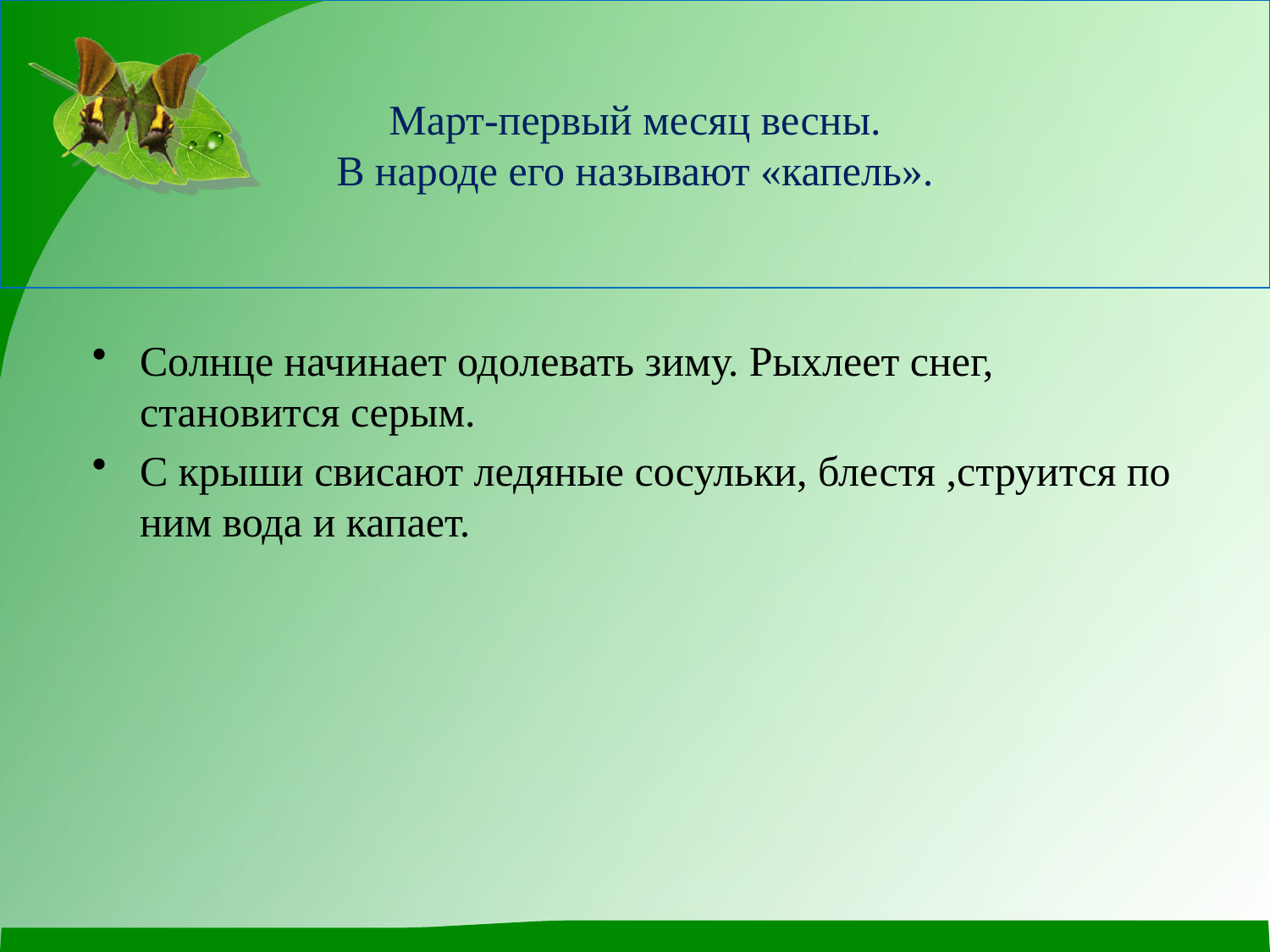

# Март-первый месяц весны. В народе его называют «капель».
Солнце начинает одолевать зиму. Рыхлеет снег, становится серым.
С крыши свисают ледяные сосульки, блестя ,струится по ним вода и капает.